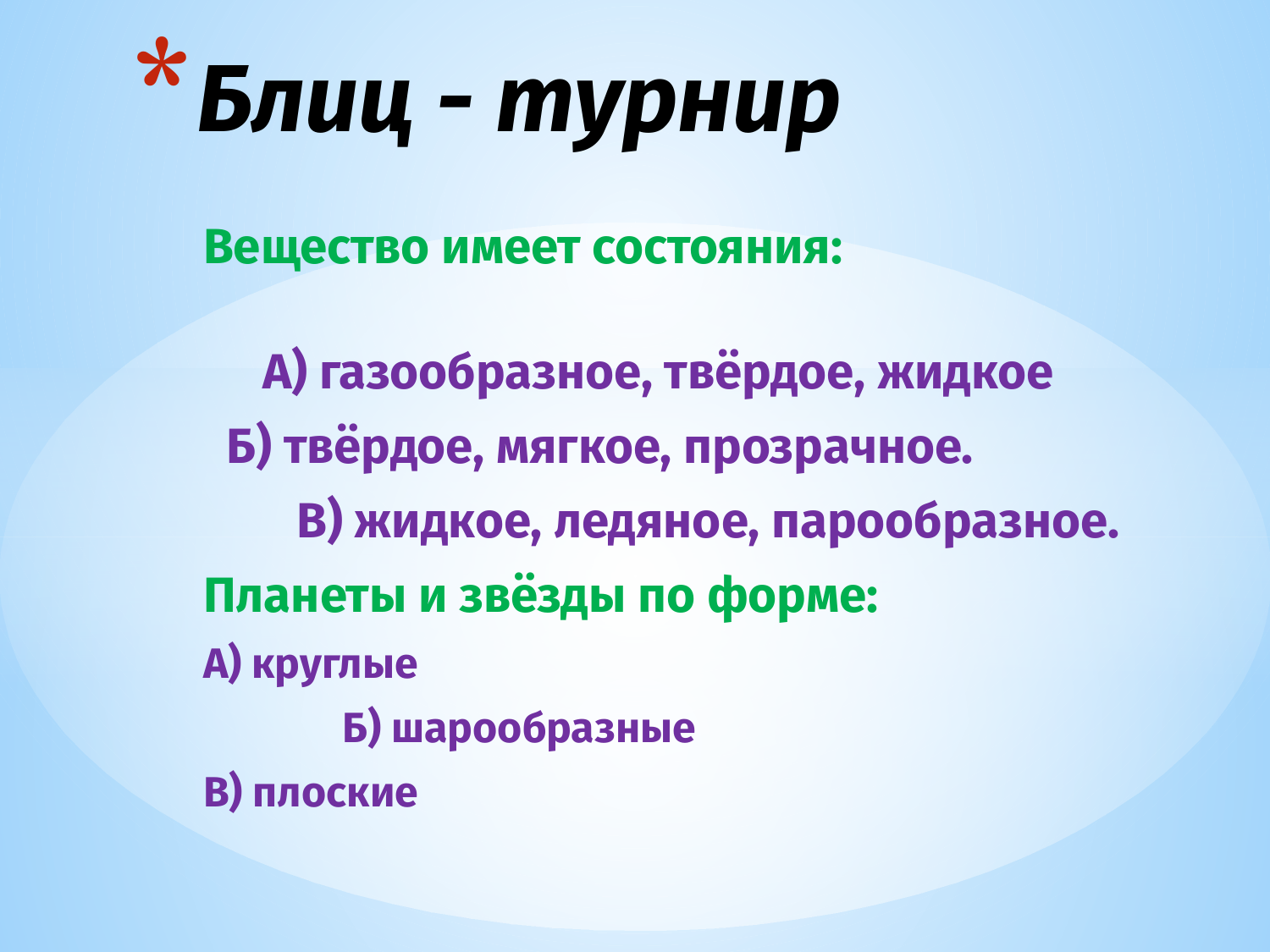

# Блиц - турнир
Вещество имеет состояния:
      А) газообразное, твёрдое, жидкое
  Б) твёрдое, мягкое, прозрачное.
        В) жидкое, ледяное, парообразное.
Планеты и звёзды по форме:
А) круглые
              Б) шарообразные
В) плоские